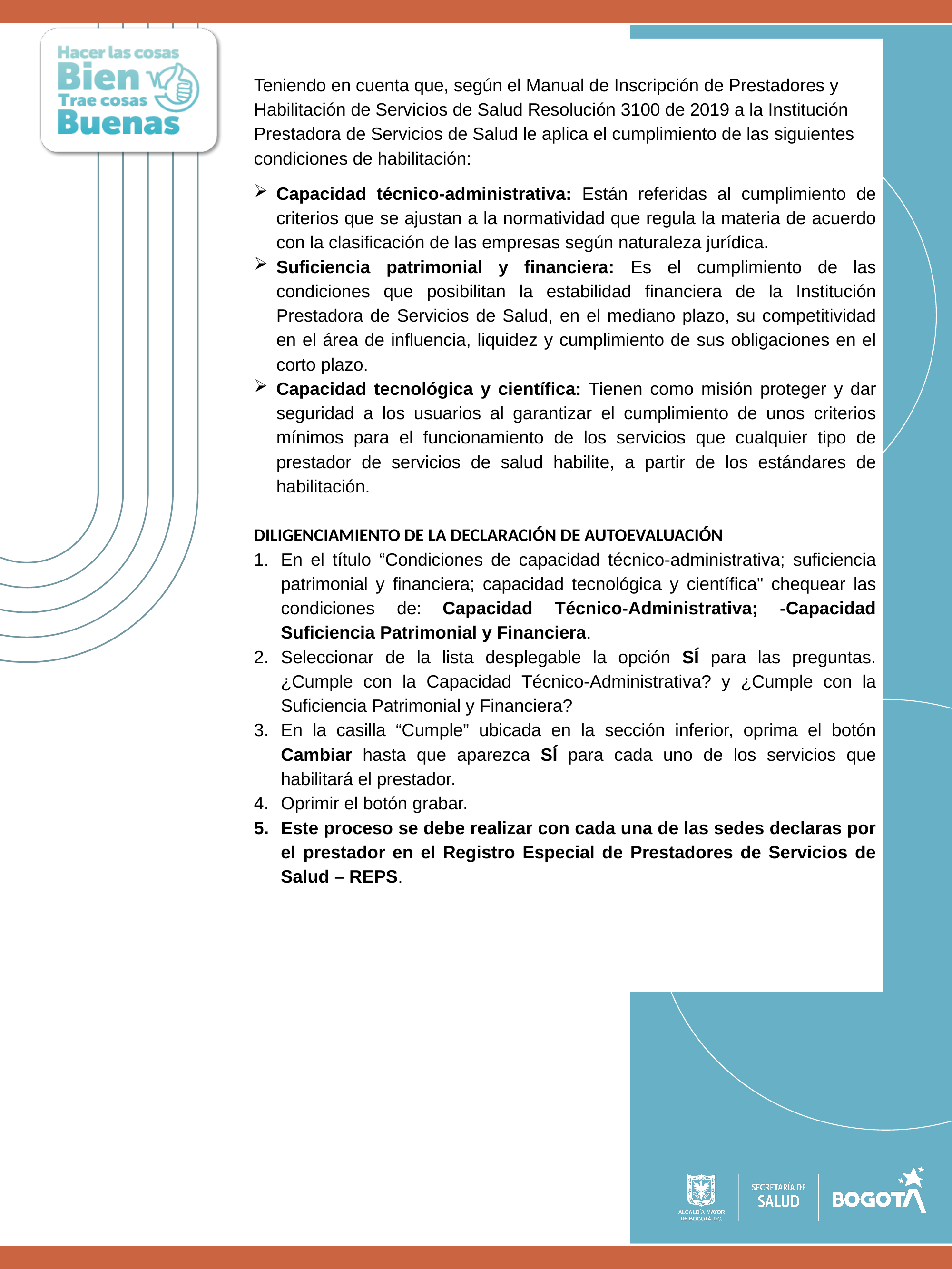

Teniendo en cuenta que, según el Manual de Inscripción de Prestadores y Habilitación de Servicios de Salud Resolución 3100 de 2019 a la Institución Prestadora de Servicios de Salud le aplica el cumplimiento de las siguientes condiciones de habilitación:

Capacidad técnico-administrativa: Están referidas al cumplimiento de criterios que se ajustan a la normatividad que regula la materia de acuerdo con la clasificación de las empresas según naturaleza jurídica.
Suficiencia patrimonial y financiera: Es el cumplimiento de las condiciones que posibilitan la estabilidad financiera de la Institución Prestadora de Servicios de Salud, en el mediano plazo, su competitividad en el área de influencia, liquidez y cumplimiento de sus obligaciones en el corto plazo.
Capacidad tecnológica y científica: Tienen como misión proteger y dar seguridad a los usuarios al garantizar el cumplimiento de unos criterios mínimos para el funcionamiento de los servicios que cualquier tipo de prestador de servicios de salud habilite, a partir de los estándares de habilitación.

DILIGENCIAMIENTO DE LA DECLARACIÓN DE AUTOEVALUACIÓN
En el título “Condiciones de capacidad técnico-administrativa; suficiencia patrimonial y financiera; capacidad tecnológica y científica" chequear las condiciones de: Capacidad Técnico-Administrativa; -Capacidad Suficiencia Patrimonial y Financiera.
Seleccionar de la lista desplegable la opción SÍ para las preguntas. ¿Cumple con la Capacidad Técnico-Administrativa? y ¿Cumple con la Suficiencia Patrimonial y Financiera?
En la casilla “Cumple” ubicada en la sección inferior, oprima el botón Cambiar hasta que aparezca SÍ para cada uno de los servicios que habilitará el prestador.
Oprimir el botón grabar.
Este proceso se debe realizar con cada una de las sedes declaras por el prestador en el Registro Especial de Prestadores de Servicios de Salud – REPS.